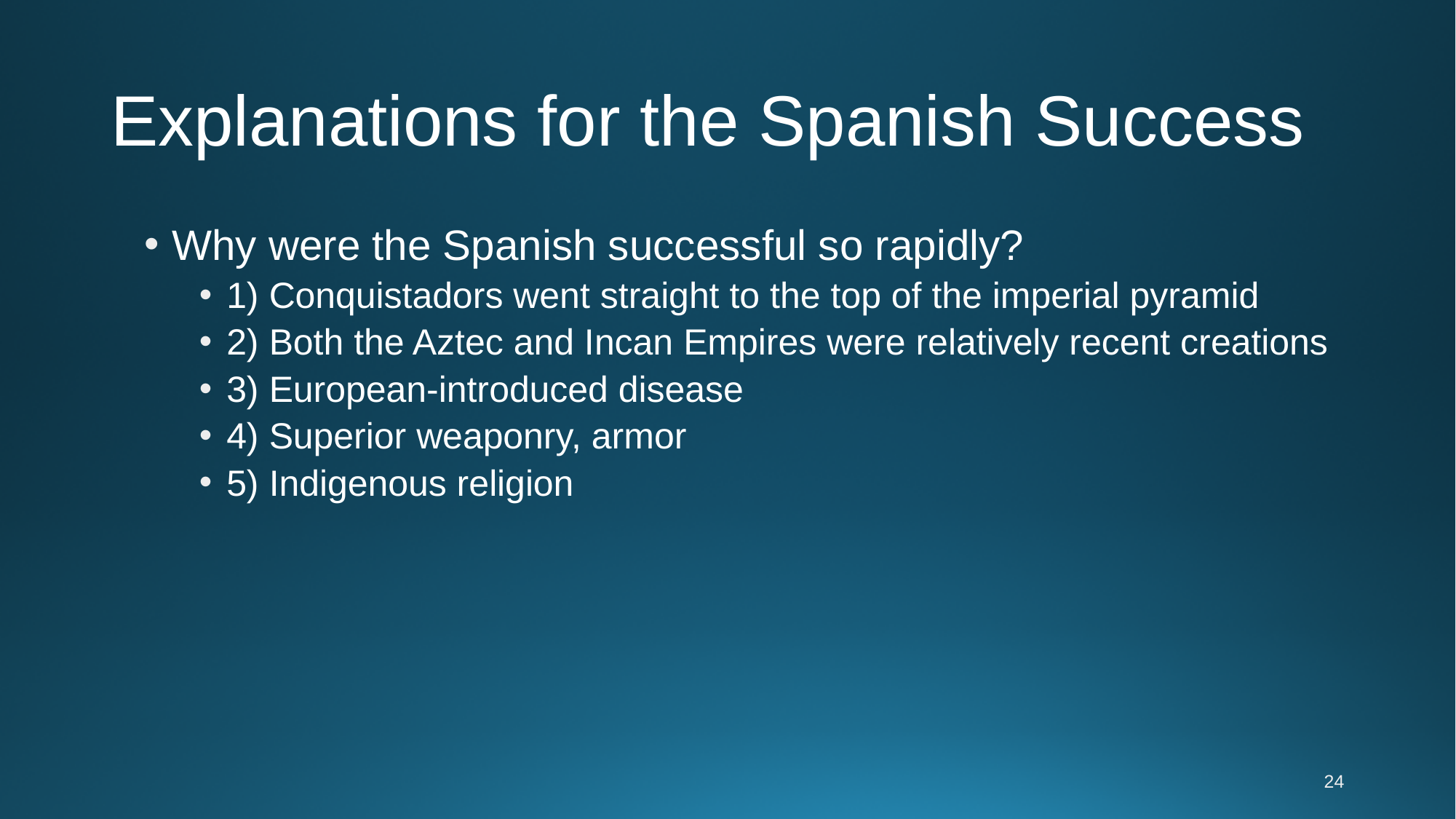

# Explanations for the Spanish Success
Why were the Spanish successful so rapidly?
1) Conquistadors went straight to the top of the imperial pyramid
2) Both the Aztec and Incan Empires were relatively recent creations
3) European-introduced disease
4) Superior weaponry, armor
5) Indigenous religion
24